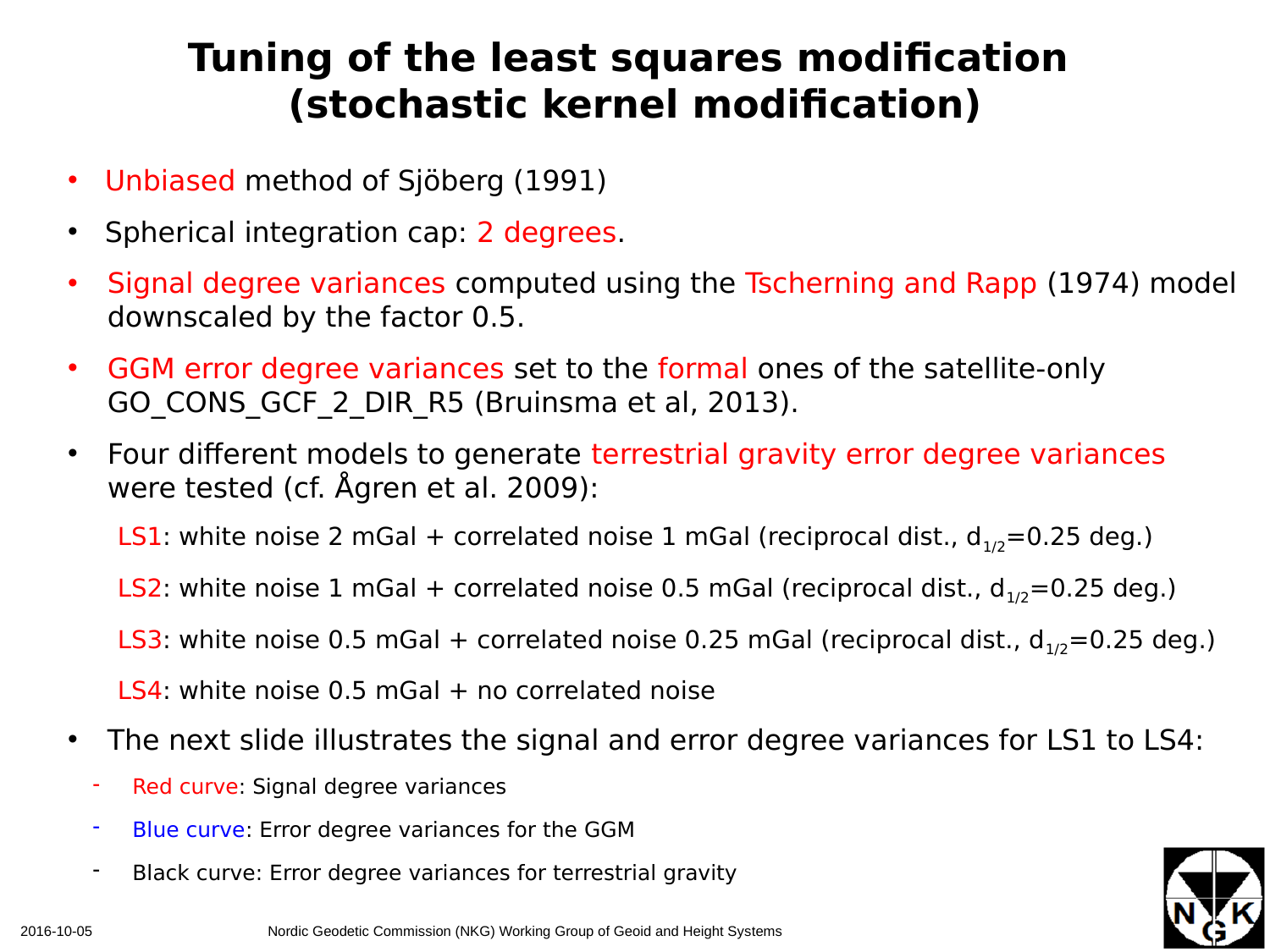

# Tuning of the least squares modification (stochastic kernel modification)
Unbiased method of Sjöberg (1991)
Spherical integration cap: 2 degrees.
Signal degree variances computed using the Tscherning and Rapp (1974) model downscaled by the factor 0.5.
GGM error degree variances set to the formal ones of the satellite-only GO_CONS_GCF_2_DIR_R5 (Bruinsma et al, 2013).
Four different models to generate terrestrial gravity error degree variances were tested (cf. Ågren et al. 2009):
LS1: white noise 2 mGal + correlated noise 1 mGal (reciprocal dist., d1/2=0.25 deg.)
LS2: white noise 1 mGal + correlated noise 0.5 mGal (reciprocal dist., d1/2=0.25 deg.)
LS3: white noise 0.5 mGal + correlated noise 0.25 mGal (reciprocal dist., d1/2=0.25 deg.)
LS4: white noise 0.5 mGal + no correlated noise
The next slide illustrates the signal and error degree variances for LS1 to LS4:
Red curve: Signal degree variances
Blue curve: Error degree variances for the GGM
Black curve: Error degree variances for terrestrial gravity